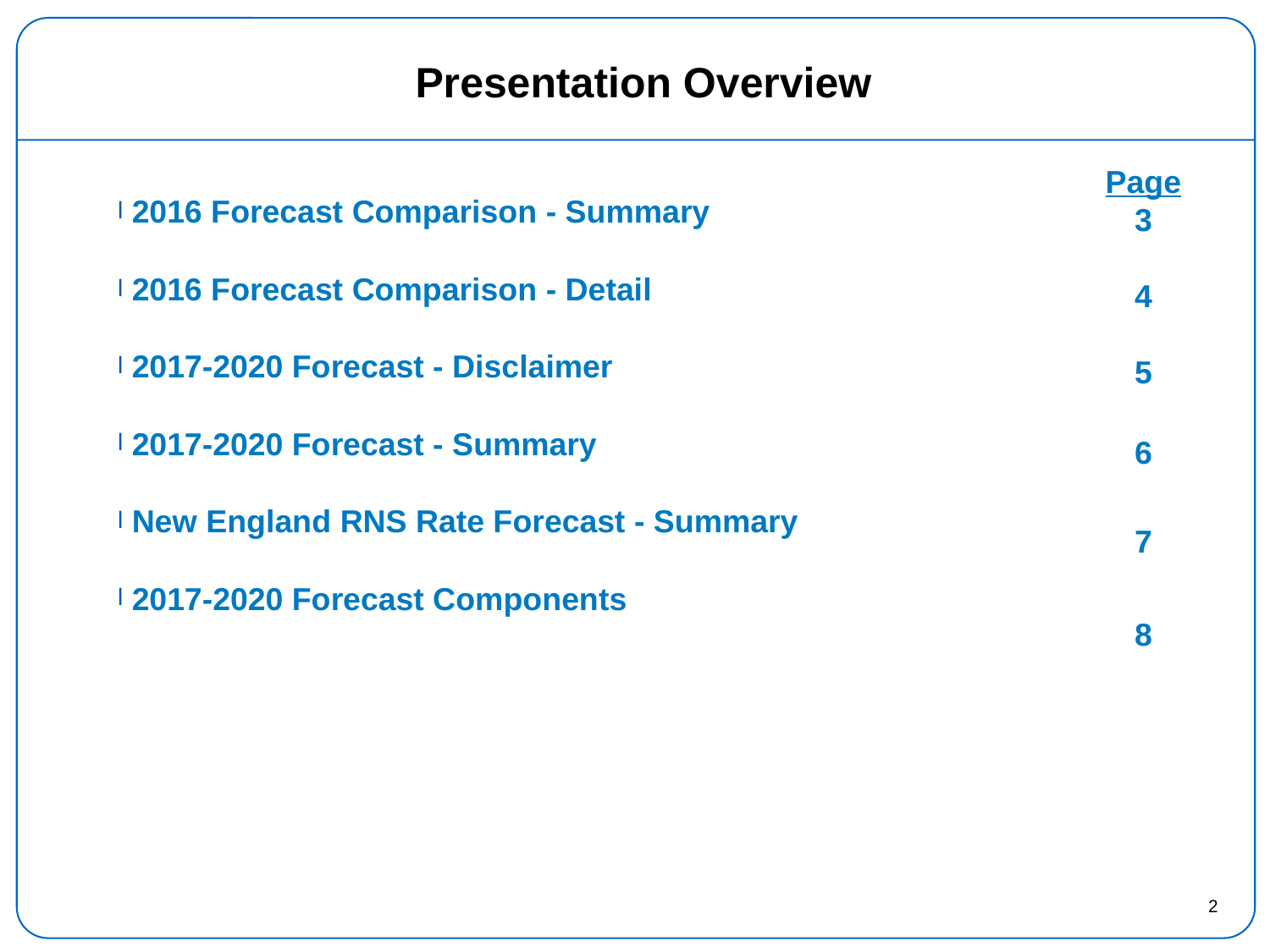

# Presentation Overview
Page
3

4

5

6

7

8

 2016 Forecast Comparison - Summary
 2016 Forecast Comparison - Detail
 2017-2020 Forecast - Disclaimer
 2017-2020 Forecast - Summary
 New England RNS Rate Forecast - Summary
 2017-2020 Forecast Components